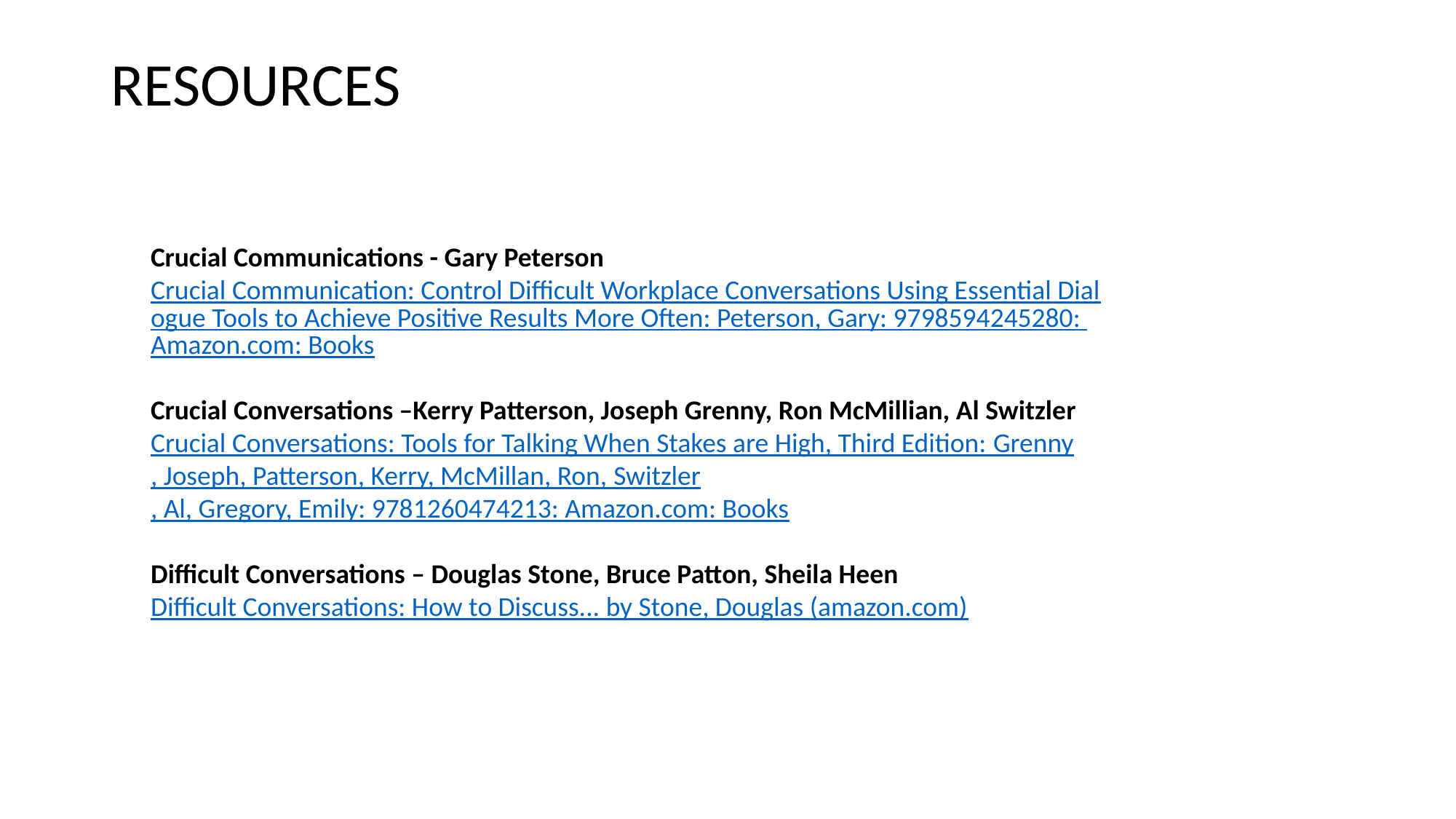

# RESOURCES
Crucial Communications - Gary Peterson
Crucial Communication: Control Difficult Workplace Conversations Using Essential Dialogue Tools to Achieve Positive Results More Often: Peterson, Gary: 9798594245280: Amazon.com: Books

Crucial Conversations –Kerry Patterson, Joseph Grenny, Ron McMillian, Al Switzler
Crucial Conversations: Tools for Talking When Stakes are High, Third Edition: Grenny, Joseph, Patterson, Kerry, McMillan, Ron, Switzler, Al, Gregory, Emily: 9781260474213: Amazon.com: Books

Difficult Conversations – Douglas Stone, Bruce Patton, Sheila Heen
Difficult Conversations: How to Discuss... by Stone, Douglas (amazon.com)